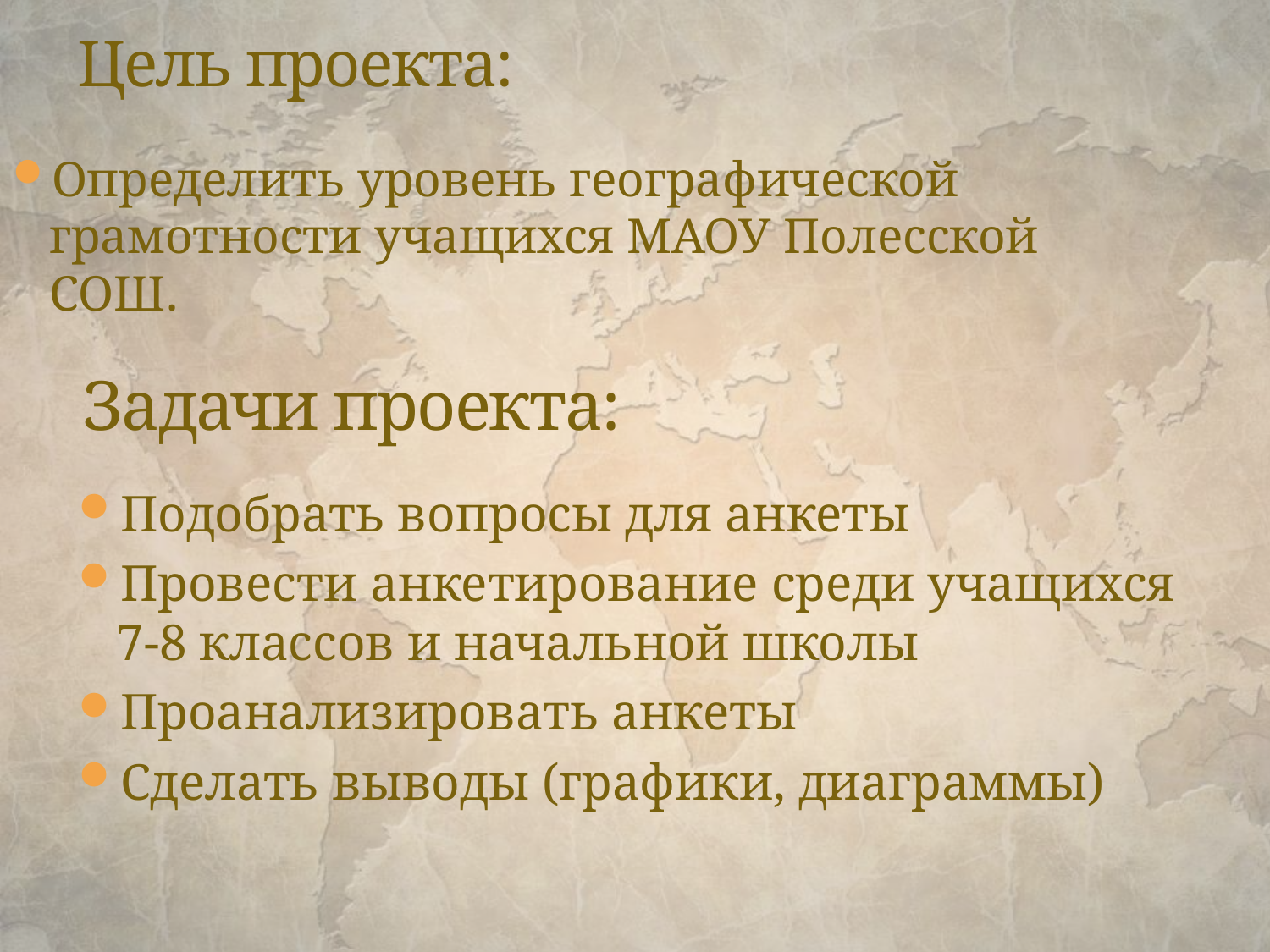

Цель проекта:
Определить уровень географической грамотности учащихся МАОУ Полесской СОШ.
# Задачи проекта:
Подобрать вопросы для анкеты
Провести анкетирование среди учащихся 7-8 классов и начальной школы
Проанализировать анкеты
Сделать выводы (графики, диаграммы)